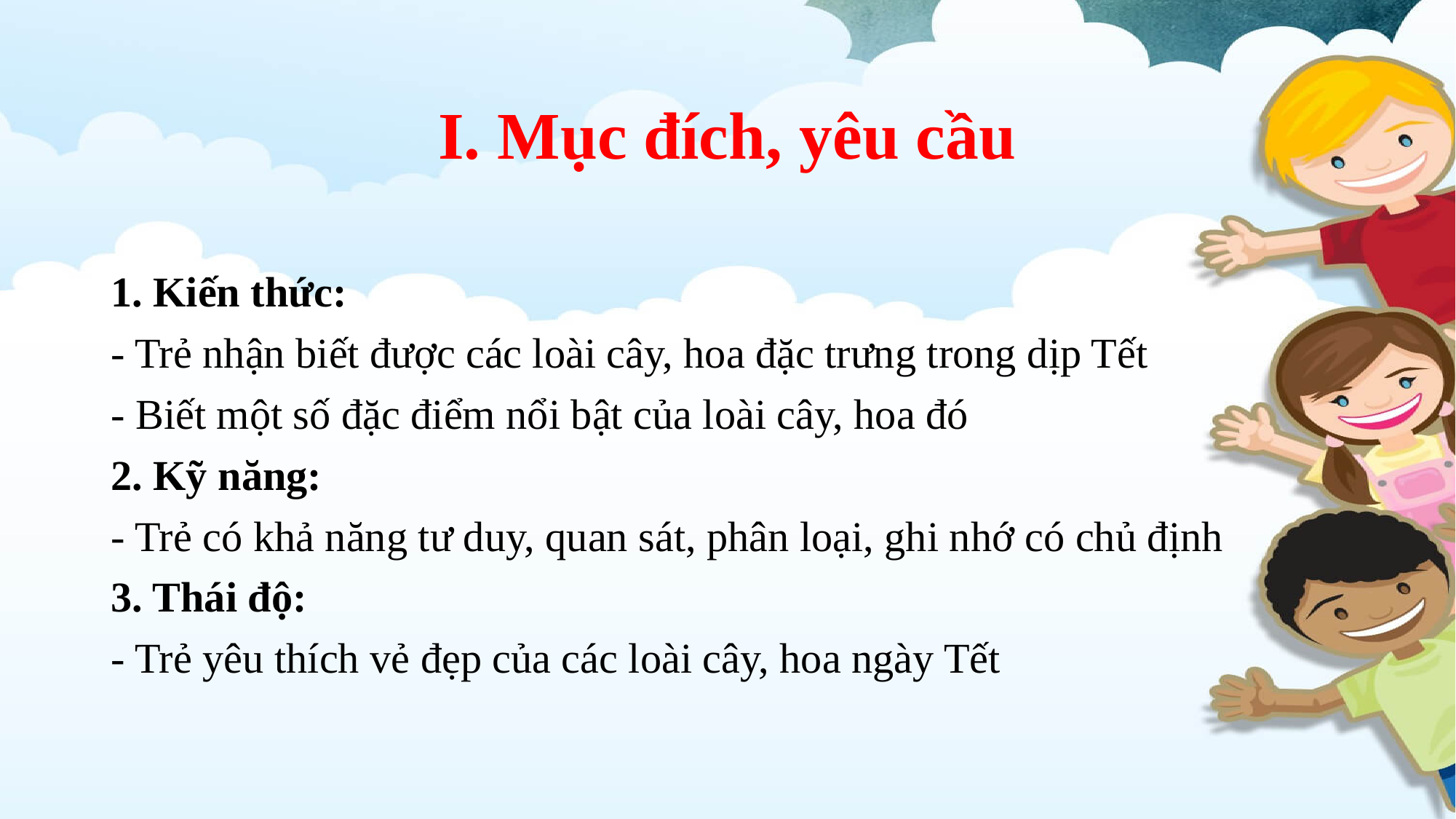

# I. Mục đích, yêu cầu
1. Kiến thức:
- Trẻ nhận biết được các loài cây, hoa đặc trưng trong dịp Tết
- Biết một số đặc điểm nổi bật của loài cây, hoa đó
2. Kỹ năng:
- Trẻ có khả năng tư duy, quan sát, phân loại, ghi nhớ có chủ định
3. Thái độ:
- Trẻ yêu thích vẻ đẹp của các loài cây, hoa ngày Tết